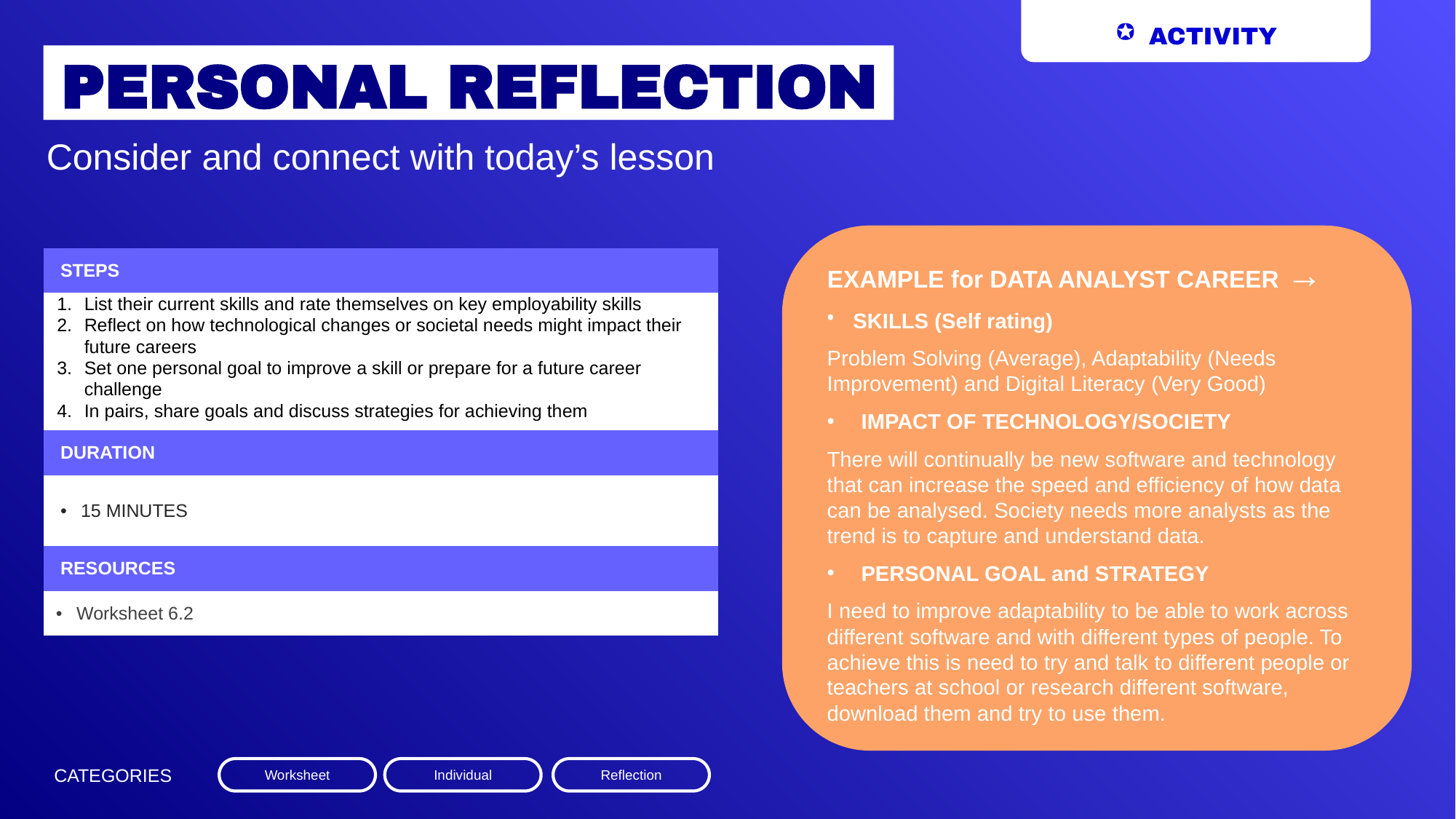

LESSON SUMMARY
ACTIVITY

PERSONAL REFLECTION
Consider and connect with today’s lesson
EXAMPLE for DATA ANALYST CAREER →
SKILLS (Self rating)
Problem Solving (Average), Adaptability (Needs Improvement) and Digital Literacy (Very Good)
IMPACT OF TECHNOLOGY/SOCIETY
There will continually be new software and technology that can increase the speed and efficiency of how data can be analysed. Society needs more analysts as the trend is to capture and understand data.
PERSONAL GOAL and STRATEGY
I need to improve adaptability to be able to work across different software and with different types of people. To achieve this is need to try and talk to different people or teachers at school or research different software, download them and try to use them.
| STEPS |
| --- |
| List their current skills and rate themselves on key employability skills Reflect on how technological changes or societal needs might impact their future careers Set one personal goal to improve a skill or prepare for a future career challenge In pairs, share goals and discuss strategies for achieving them |
| DURATION |
| 15 MINUTES |
| RESOURCES |
| Worksheet 6.2 |
CATEGORIES
Worksheet
Individual
Reflection